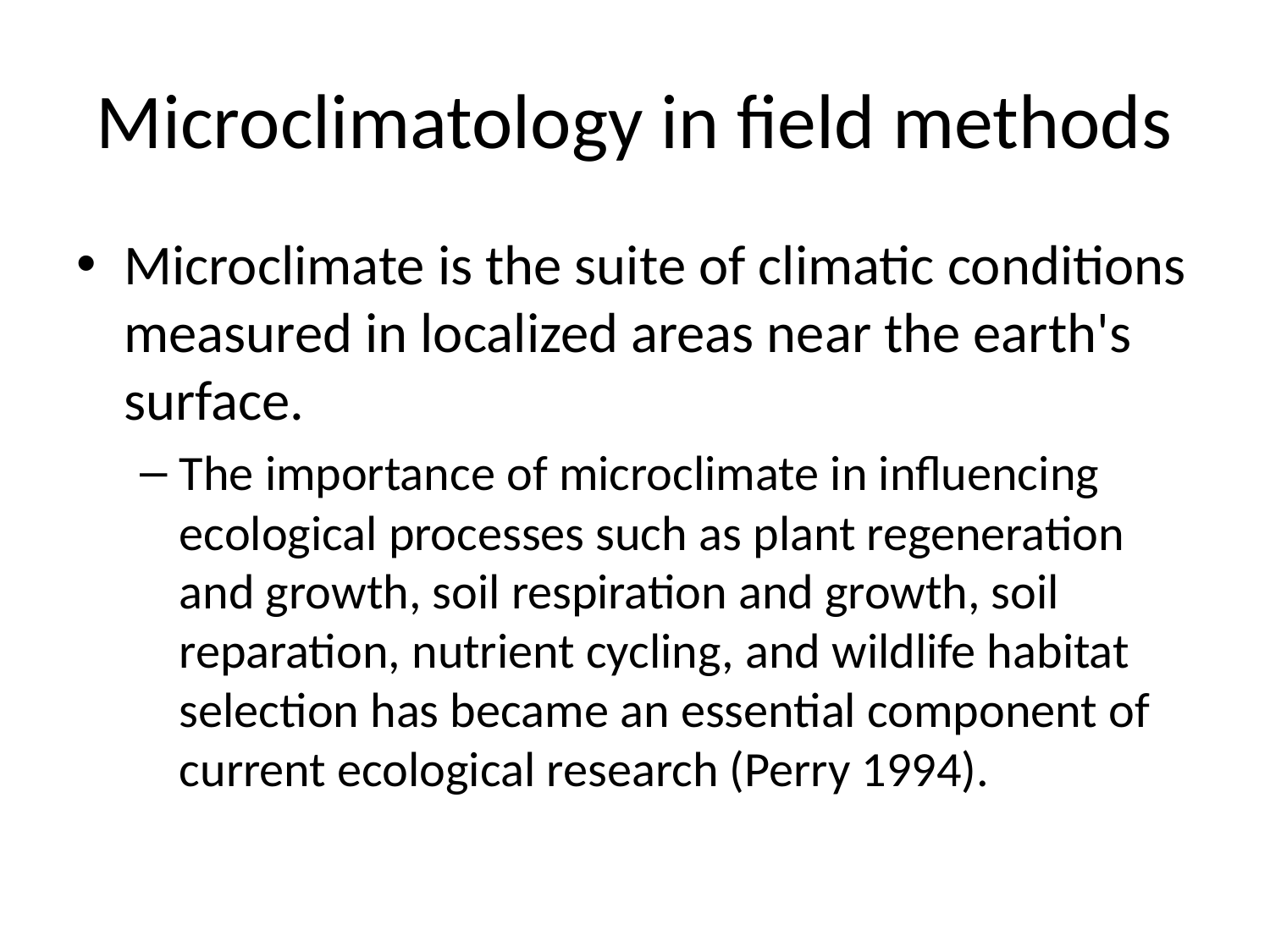

# Microclimatology in field methods
Microclimate is the suite of climatic conditions measured in localized areas near the earth's surface.
The importance of microclimate in influencing ecological processes such as plant regeneration and growth, soil respiration and growth, soil reparation, nutrient cycling, and wildlife habitat selection has became an essential component of current ecological research (Perry 1994).